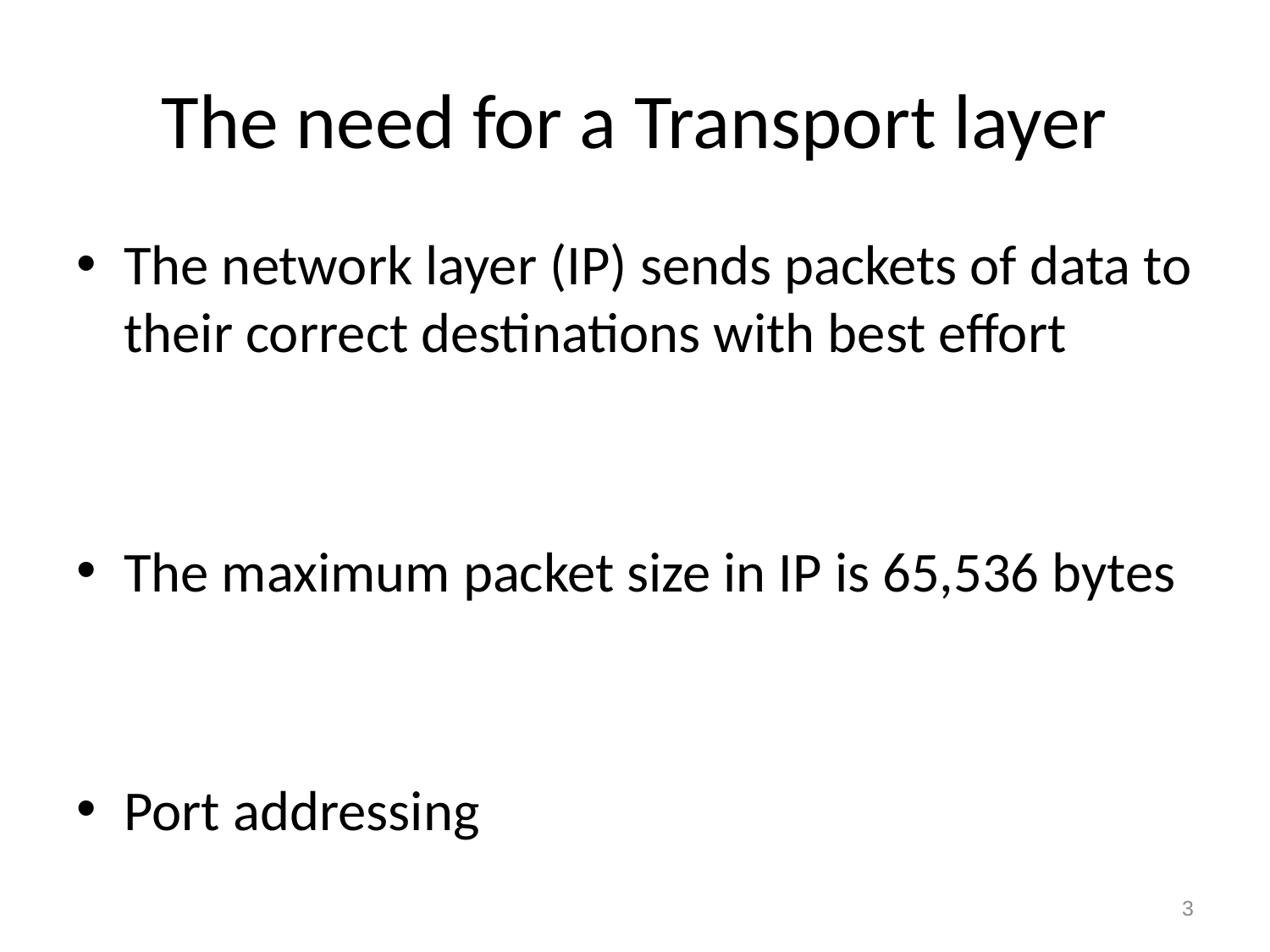

# The need for a Transport layer
The network layer (IP) sends packets of data to their correct destinations with best effort

The maximum packet size in IP is 65,536 bytes

Port addressing

3